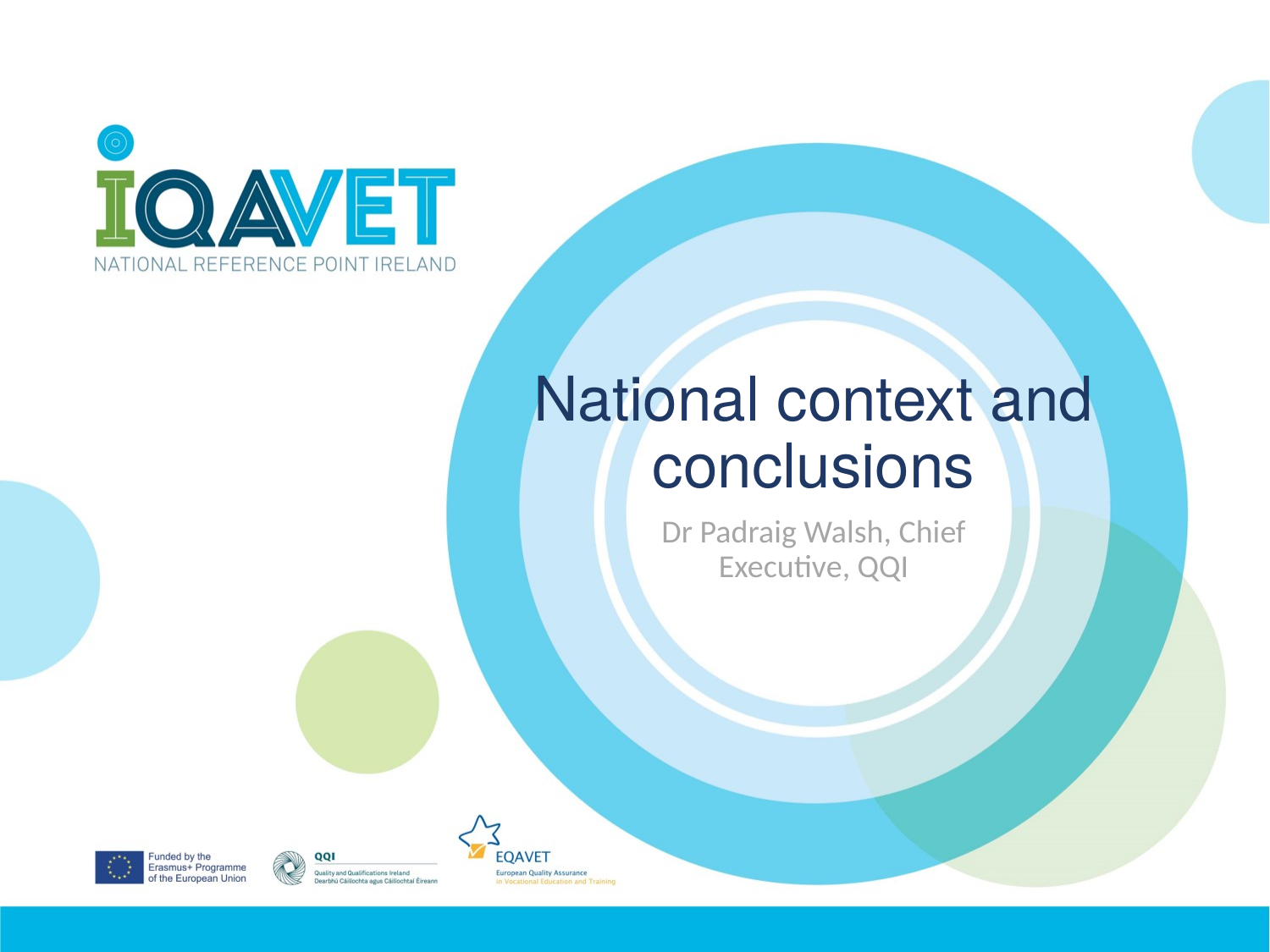

# National context and conclusions
Dr Padraig Walsh, Chief Executive, QQI